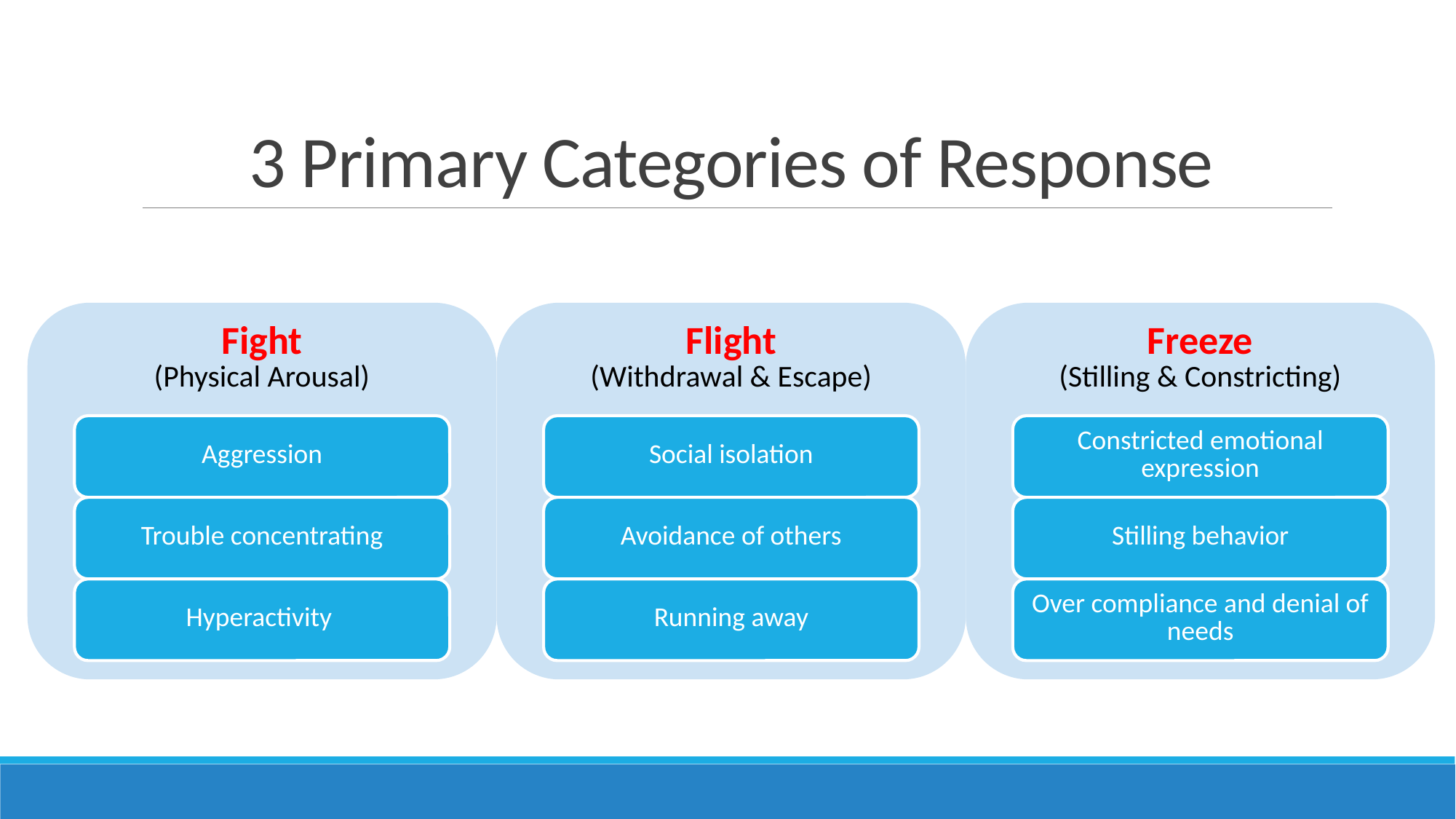

# 3 Primary Categories of Response
Aggression
Social isolation
Constricted emotional expression
Trouble concentrating
Hyperactivity
Avoidance of others
Running away
Stilling behavior
Over compliance and denial of needs